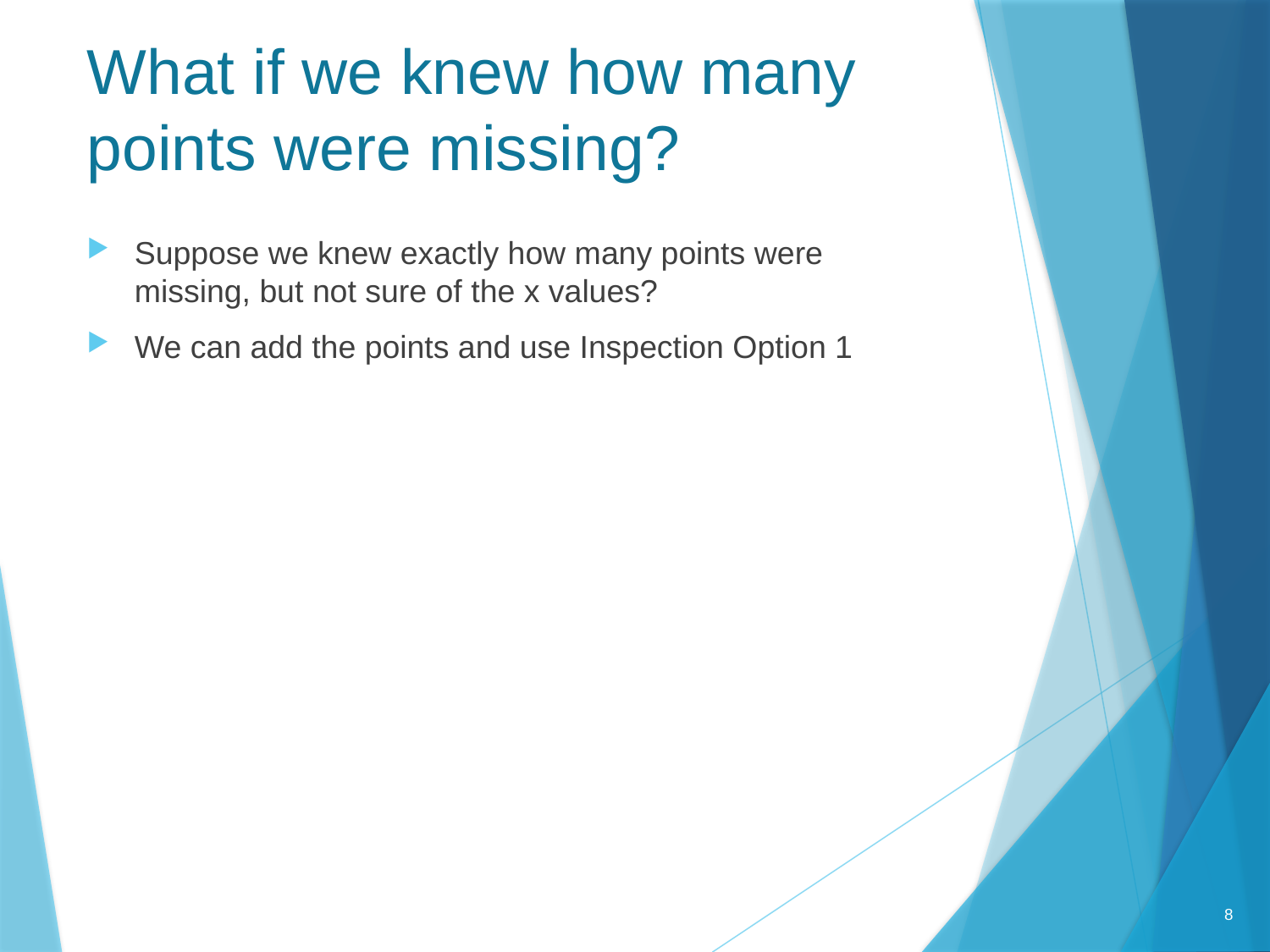

# What if we knew how many points were missing?
Suppose we knew exactly how many points were missing, but not sure of the x values?
We can add the points and use Inspection Option 1

8